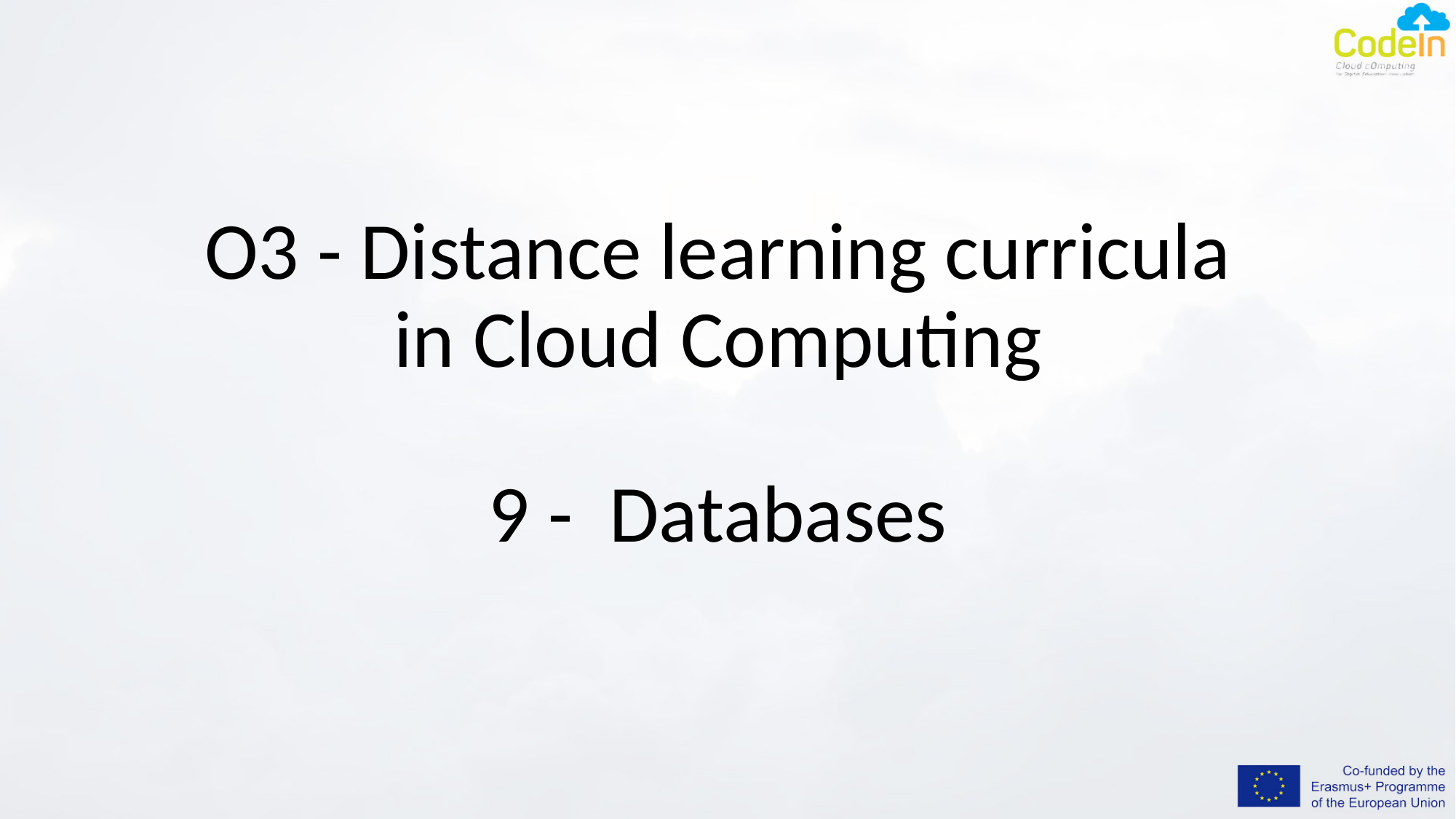

# O3 - Distance learning curricula in Cloud Computing 9 -  Databases